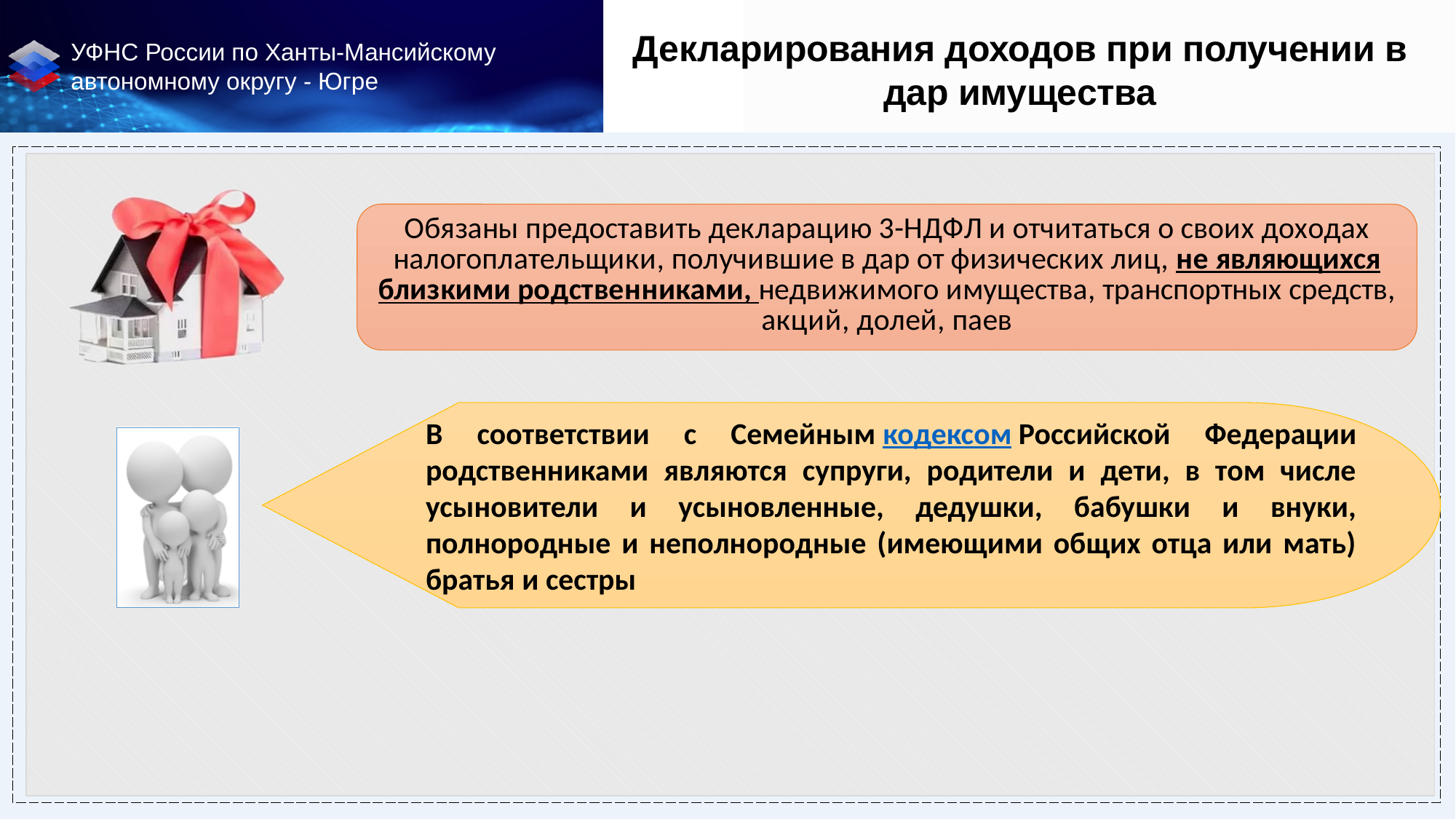

Декларирования доходов при получении в дар имущества

[unsupported chart]

В соответствии с Семейным кодексом Российской Федерации родственниками являются супруги, родители и дети, в том числе усыновители и усыновленные, дедушки, бабушки и внуки, полнородные и неполнородные (имеющими общих отца или мать) братья и сестры